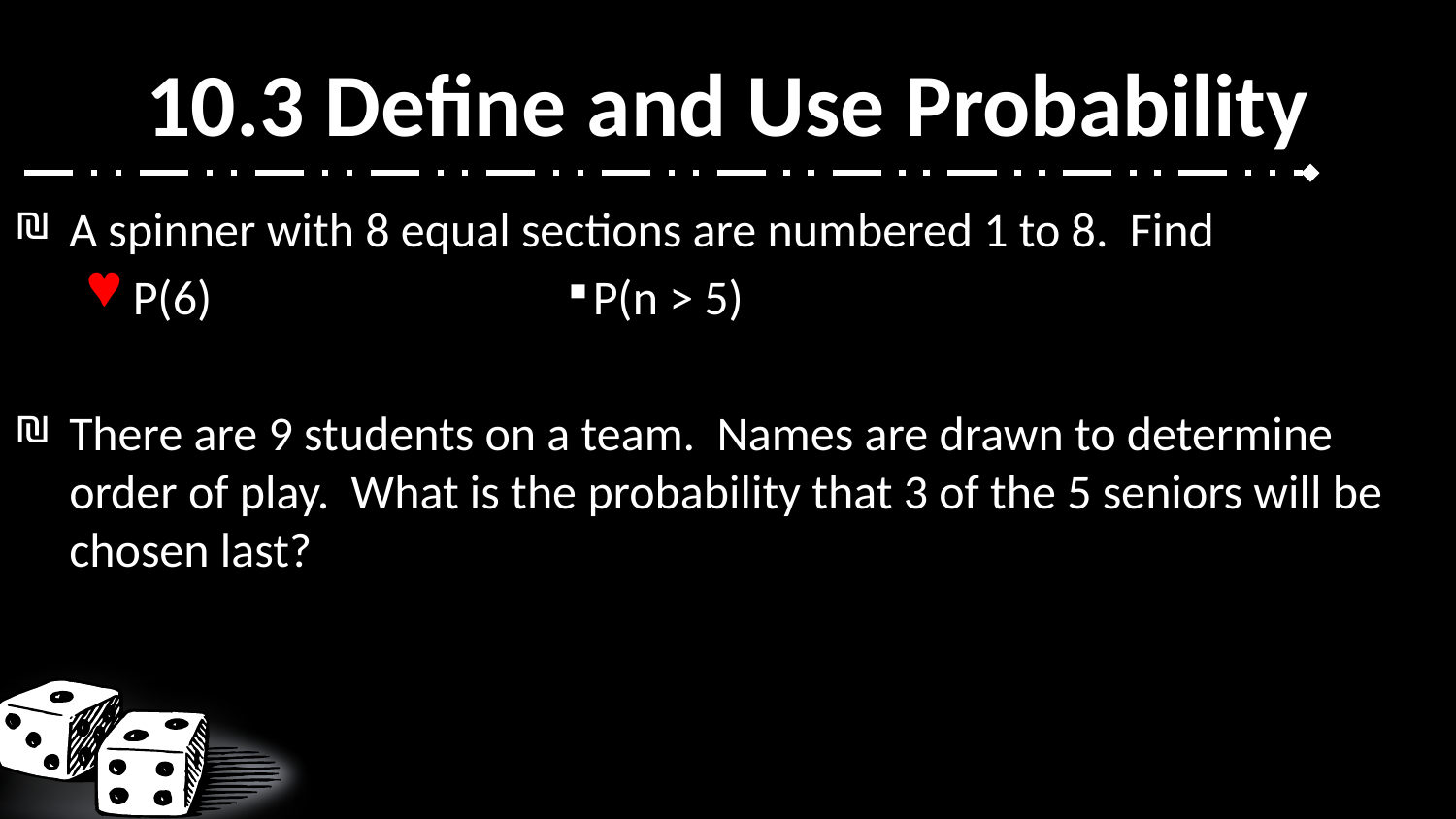

# 10.3 Define and Use Probability
A spinner with 8 equal sections are numbered 1 to 8.  Find
P(6)			■ P(n > 5)

There are 9 students on a team.  Names are drawn to determine order of play.  What is the probability that 3 of the 5 seniors will be chosen last?